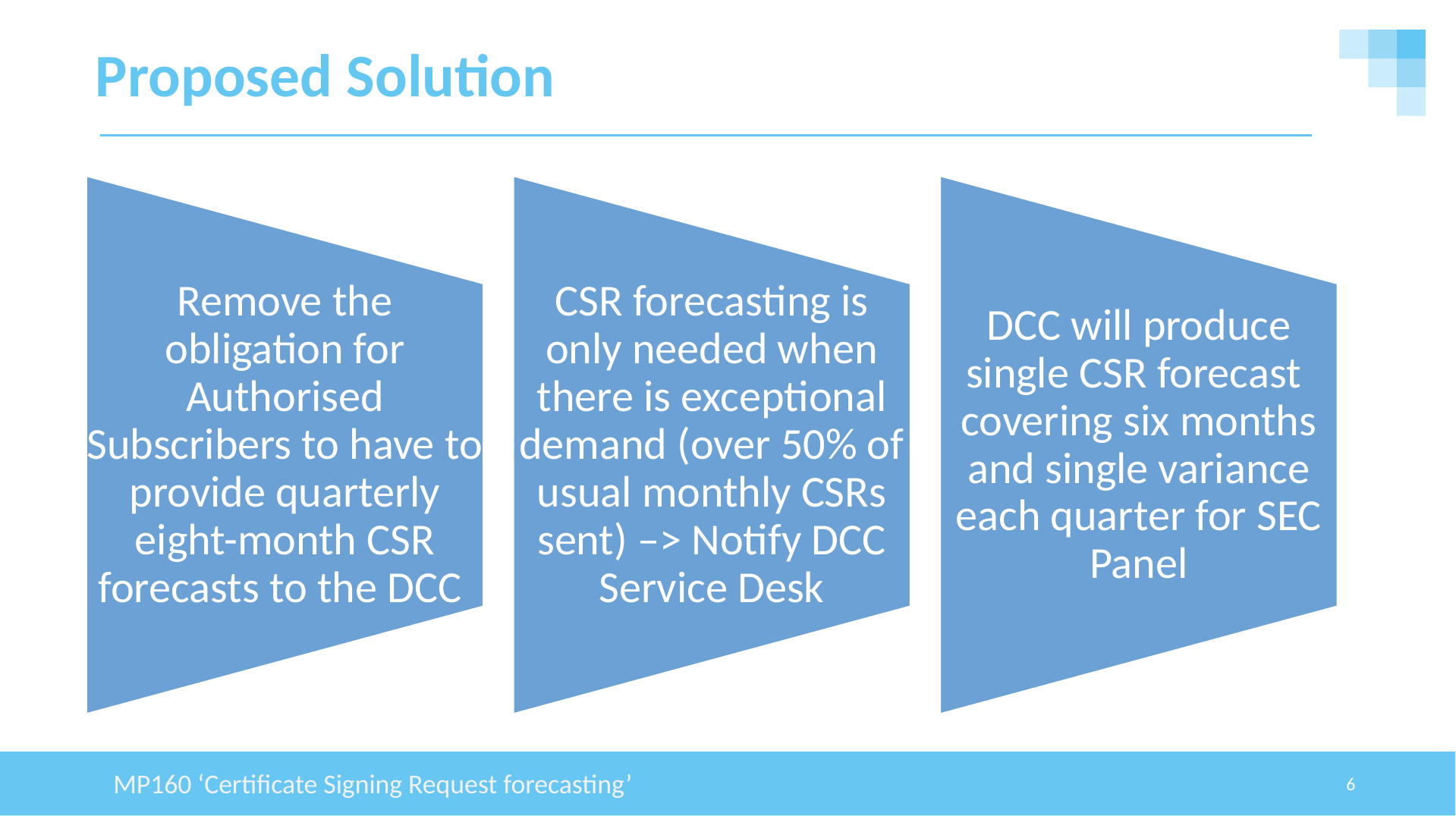

# Proposed Solution
Remove the obligation for Authorised Subscribers to have to provide quarterly eight-month CSR forecasts to the DCC
CSR forecasting is only needed when there is exceptional demand (over 50% of usual monthly CSRs sent) –> Notify DCC Service Desk
DCC will produce single CSR forecast  covering six months and single variance each quarter for SEC Panel
MP160 ‘Certificate Signing Request forecasting’
6